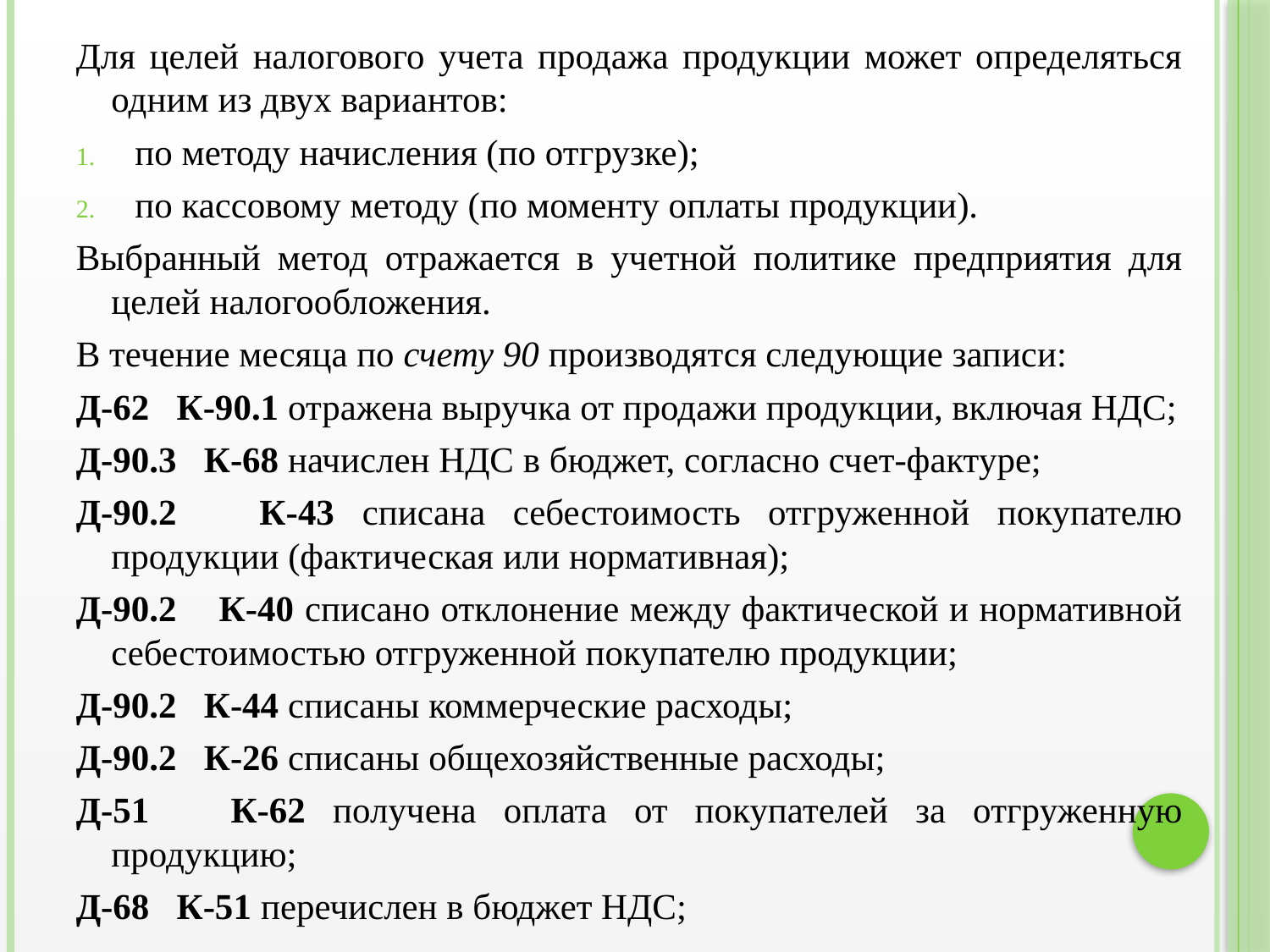

Для целей налогового учета продажа продукции может определяться одним из двух вариантов:
по методу начисления (по отгрузке);
по кассовому методу (по моменту оплаты продукции).
Выбранный метод отражается в учетной политике предприятия для целей налогообложения.
В течение месяца по счету 90 производятся следующие записи:
Д-62   К-90.1 отражена выручка от продажи продукции, включая НДС;
Д-90.3   К-68 начислен НДС в бюджет, согласно счет-фактуре;
Д-90.2   К-43 списана себестоимость отгруженной покупателю продукции (фактическая или нормативная);
Д-90.2    К-40 списано отклонение между фактической и нормативной себестоимостью отгруженной покупателю продукции;
Д-90.2   К-44 списаны коммерческие расходы;
Д-90.2   К-26 списаны общехозяйственные расходы;
Д-51   К-62 получена оплата от покупателей за отгруженную продукцию;
Д-68   К-51 перечислен в бюджет НДС;